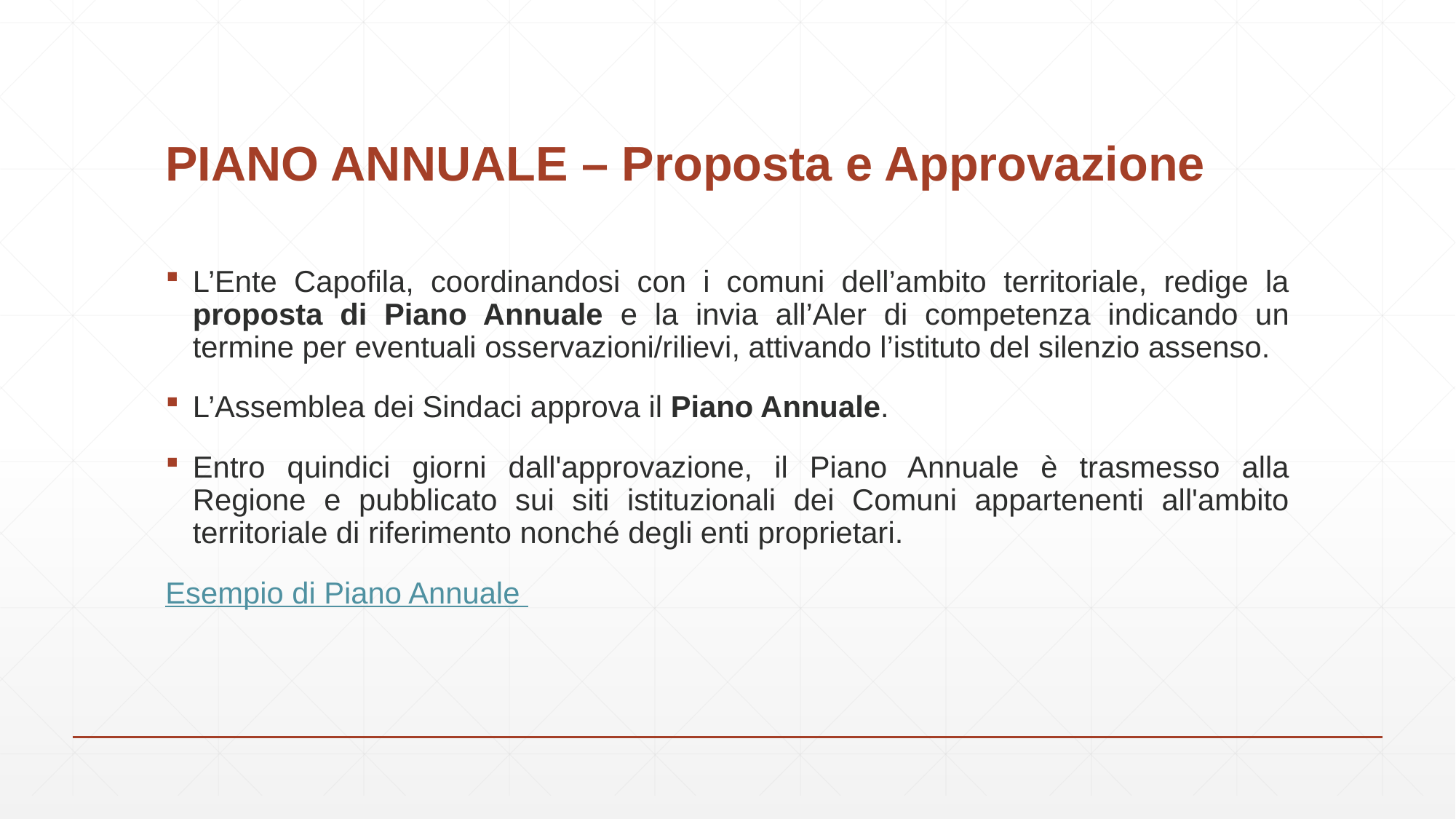

# PIANO ANNUALE – Proposta e Approvazione

L’Ente Capofila, coordinandosi con i comuni dell’ambito territoriale, redige la proposta di Piano Annuale e la invia all’Aler di competenza indicando un termine per eventuali osservazioni/rilievi, attivando l’istituto del silenzio assenso.
L’Assemblea dei Sindaci approva il Piano Annuale.
Entro quindici giorni dall'approvazione, il Piano Annuale è trasmesso alla Regione e pubblicato sui siti istituzionali dei Comuni appartenenti all'ambito territoriale di riferimento nonché degli enti proprietari.
Esempio di Piano Annuale